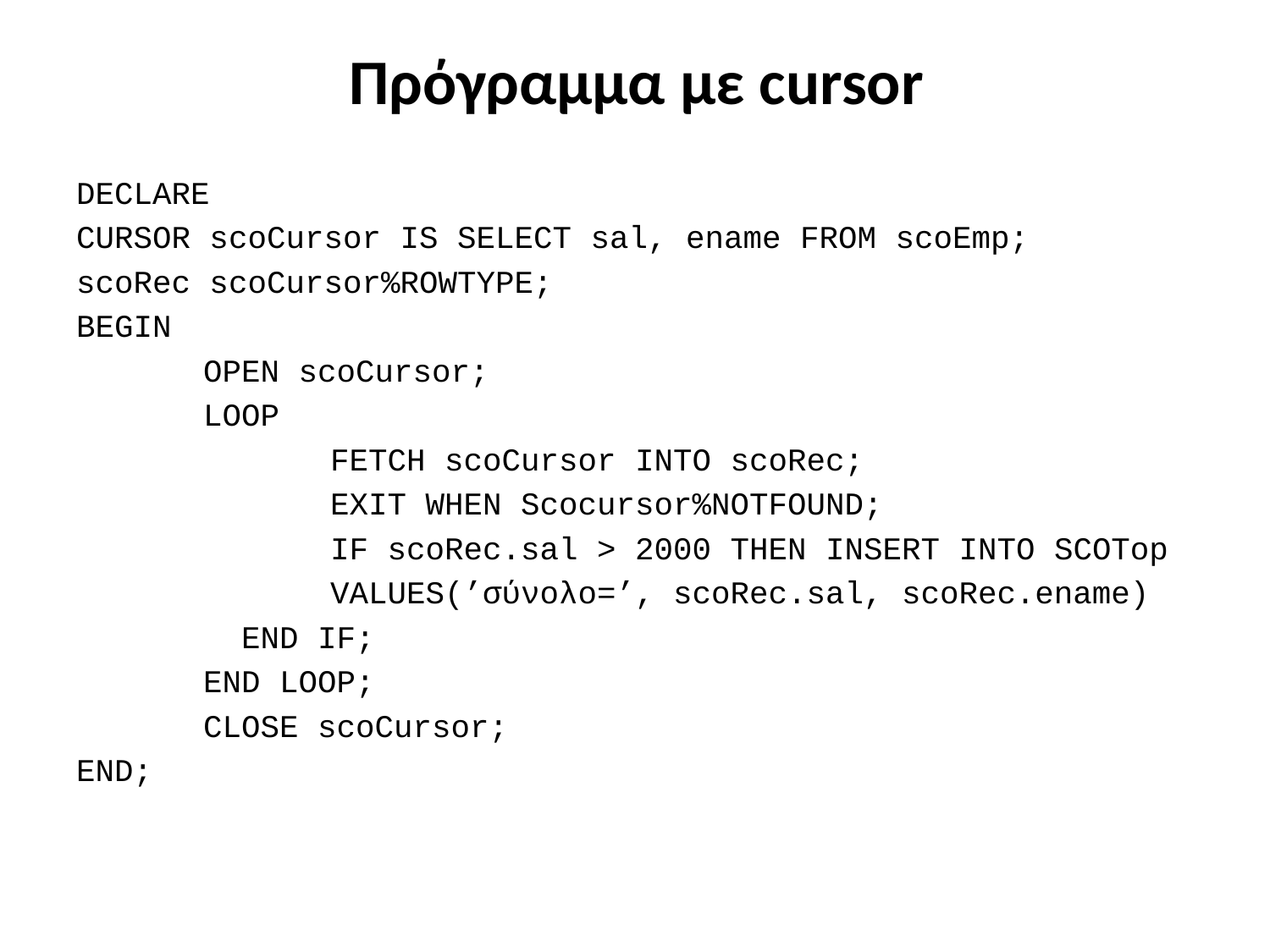

# Πρόγραμμα με cursor
DECLARE
CURSOR scoCursor IS SELECT sal, ename FROM scoEmp;
scoRec scoCursor%ROWTYPE;
BEGIN
	OPEN scoCursor;
	LOOP
		FETCH scoCursor INTO scoRec;
		EXIT WHEN Scocursor%NOTFOUND;
		IF scoRec.sal > 2000 THEN INSERT INTO SCOTop
		VALUES(’σύνολο=’, scoRec.sal, scoRec.ename)
	  END IF;
	END LOOP;
	CLOSE scoCursor;
END;